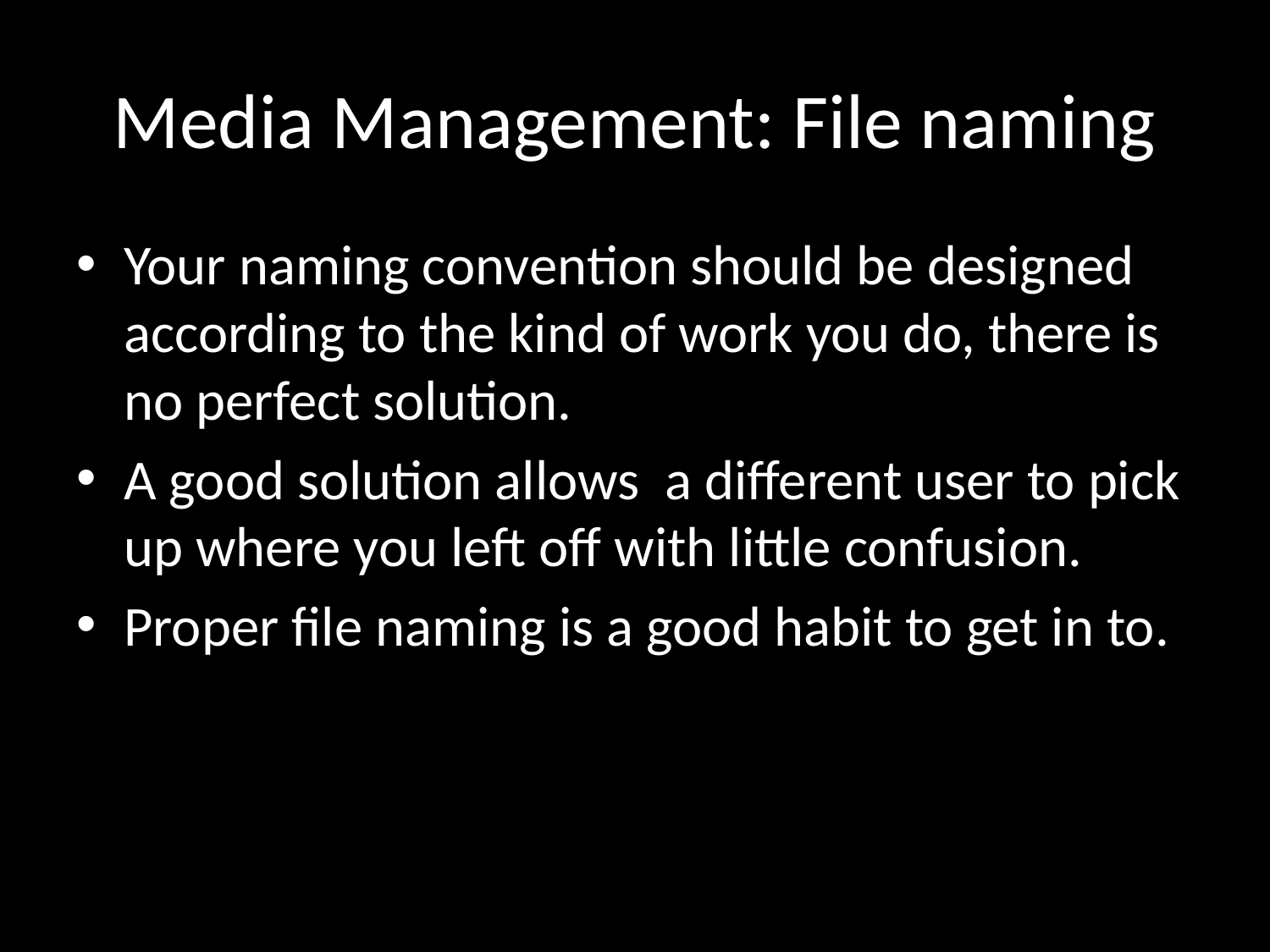

# Media Management: File naming
Your naming convention should be designed according to the kind of work you do, there is no perfect solution.
A good solution allows  a different user to pick up where you left off with little confusion.
Proper file naming is a good habit to get in to.